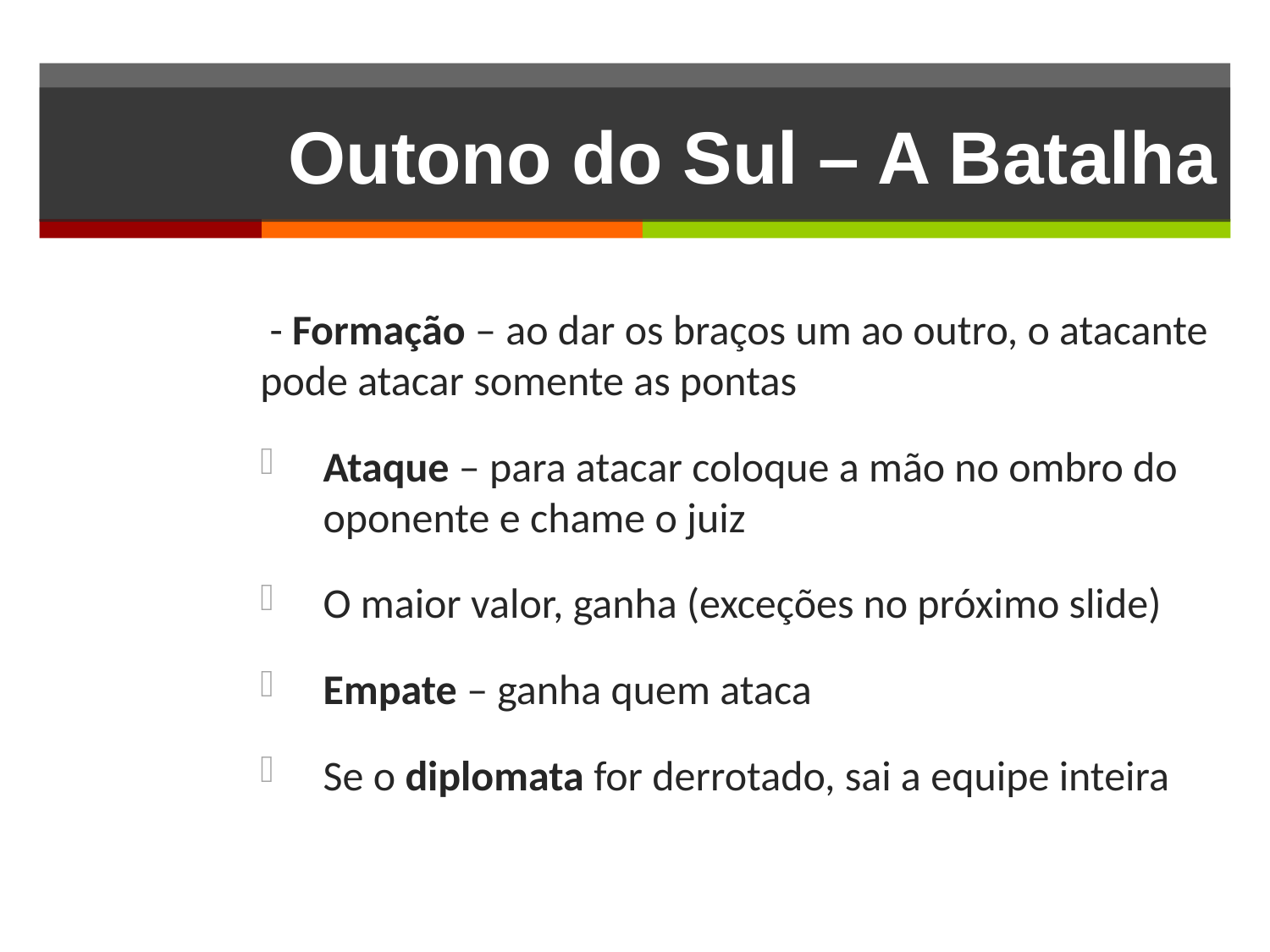

# Outono do Sul – A Batalha
 - Formação – ao dar os braços um ao outro, o atacante pode atacar somente as pontas
Ataque – para atacar coloque a mão no ombro do oponente e chame o juiz
O maior valor, ganha (exceções no próximo slide)
Empate – ganha quem ataca
Se o diplomata for derrotado, sai a equipe inteira